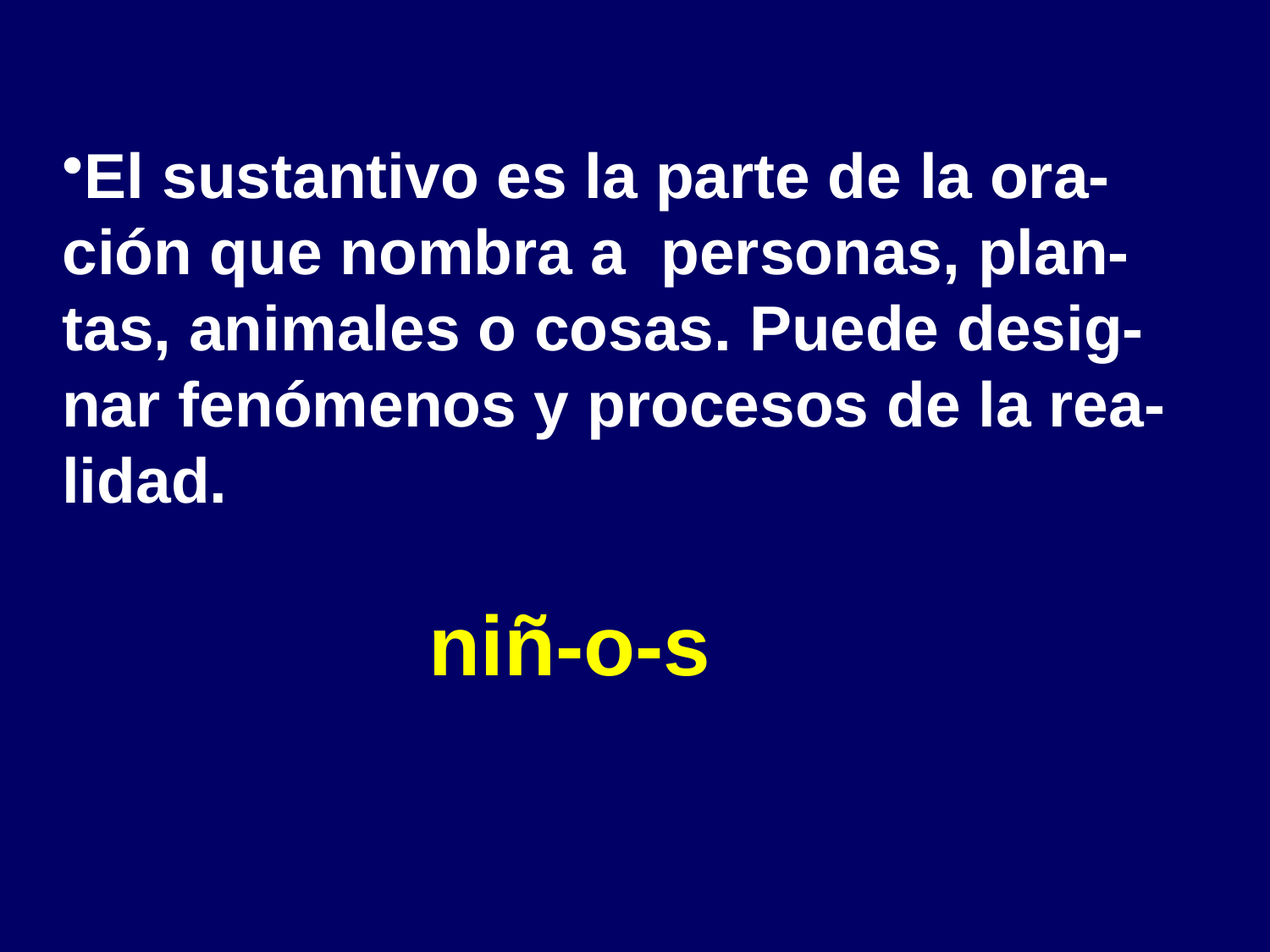

El sustantivo es la parte de la ora-ción que nombra a  personas, plan-tas, animales o cosas. Puede desig-nar fenómenos y procesos de la rea-lidad.
niñ-o-s